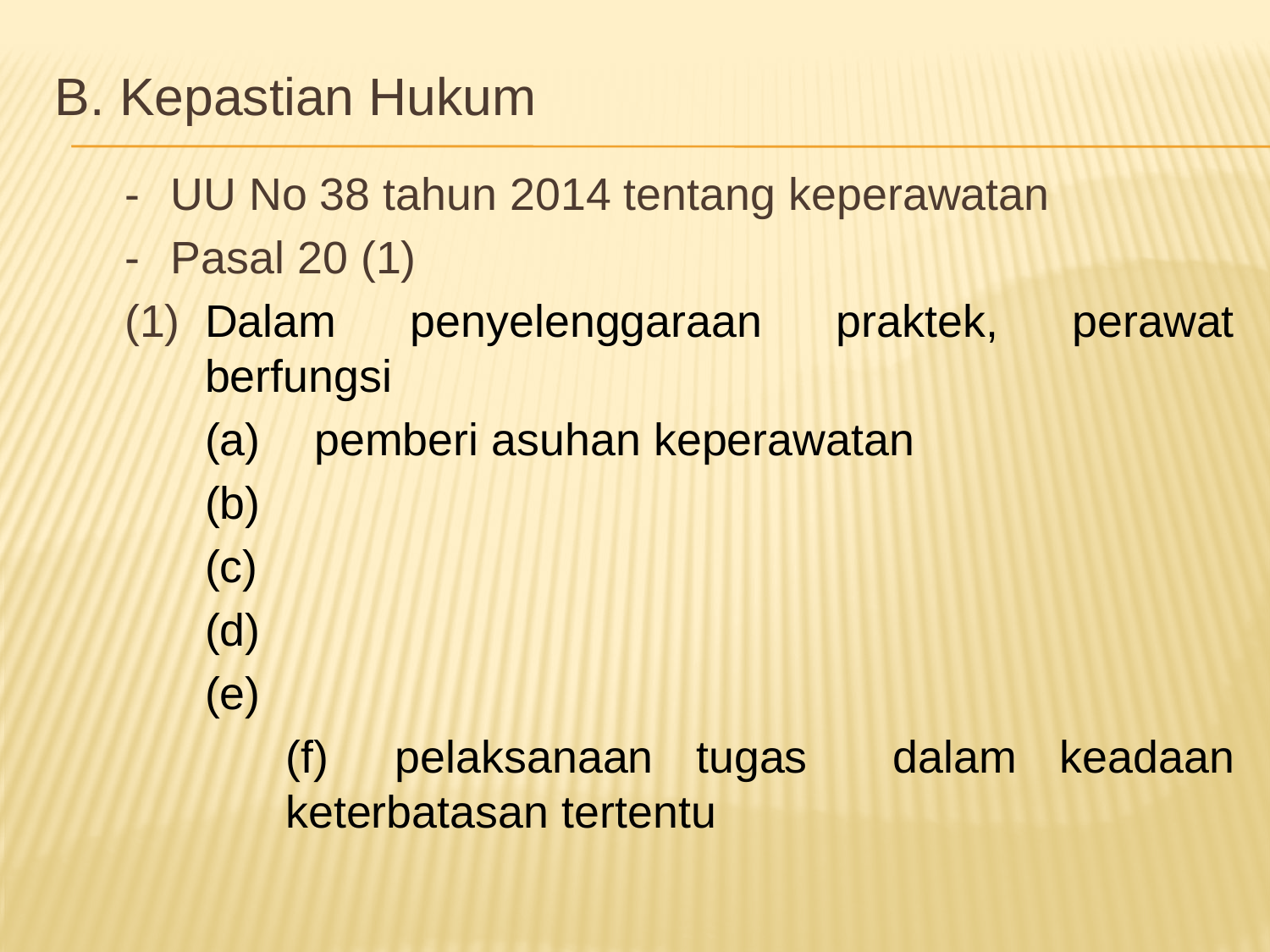

# B. Kepastian Hukum
-	UU No 38 tahun 2014 tentang keperawatan
-	Pasal 20 (1)
(1)	Dalam penyelenggaraan praktek, perawat berfungsi
	(a)	pemberi asuhan keperawatan
	(b)
	(c)
	(d)
	(e)
	(f)	pelaksanaan tugas  dalam keadaan keterbatasan tertentu